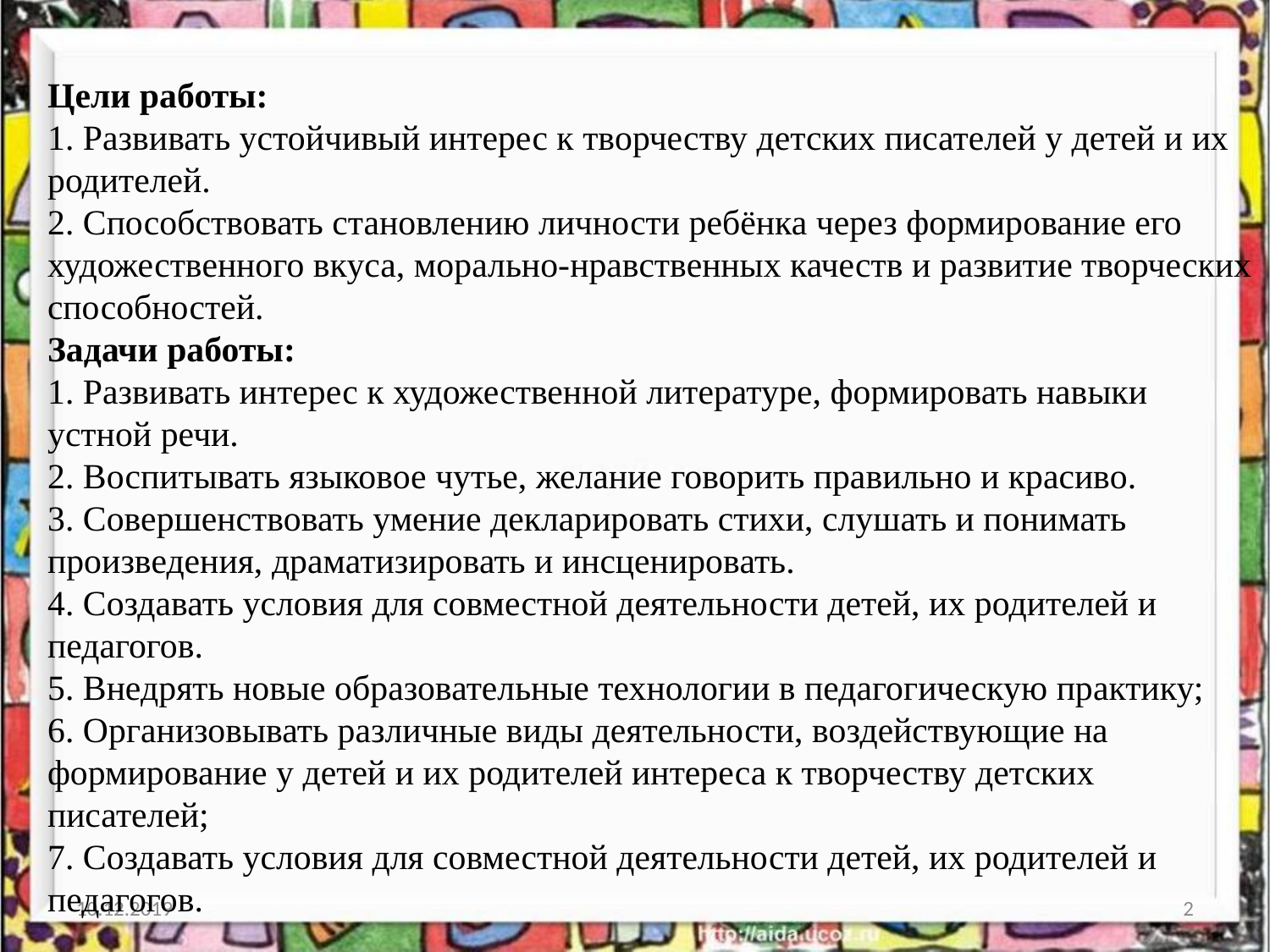

Цели работы:
1. Развивать устойчивый интерес к творчеству детских писателей у детей и их родителей.
2. Способствовать становлению личности ребёнка через формирование его художественного вкуса, морально-нравственных качеств и развитие творческих способностей.
Задачи работы:
1. Развивать интерес к художественной литературе, формировать навыки устной речи.
2. Воспитывать языковое чутье, желание говорить правильно и красиво.
3. Совершенствовать умение декларировать стихи, слушать и понимать произведения, драматизировать и инсценировать.
4. Создавать условия для совместной деятельности детей, их родителей и педагогов.
5. Внедрять новые образовательные технологии в педагогическую практику;
6. Организовывать различные виды деятельности, воздействующие на формирование у детей и их родителей интереса к творчеству детских писателей;
7. Создавать условия для совместной деятельности детей, их родителей и педагогов.
10.12.2019
2